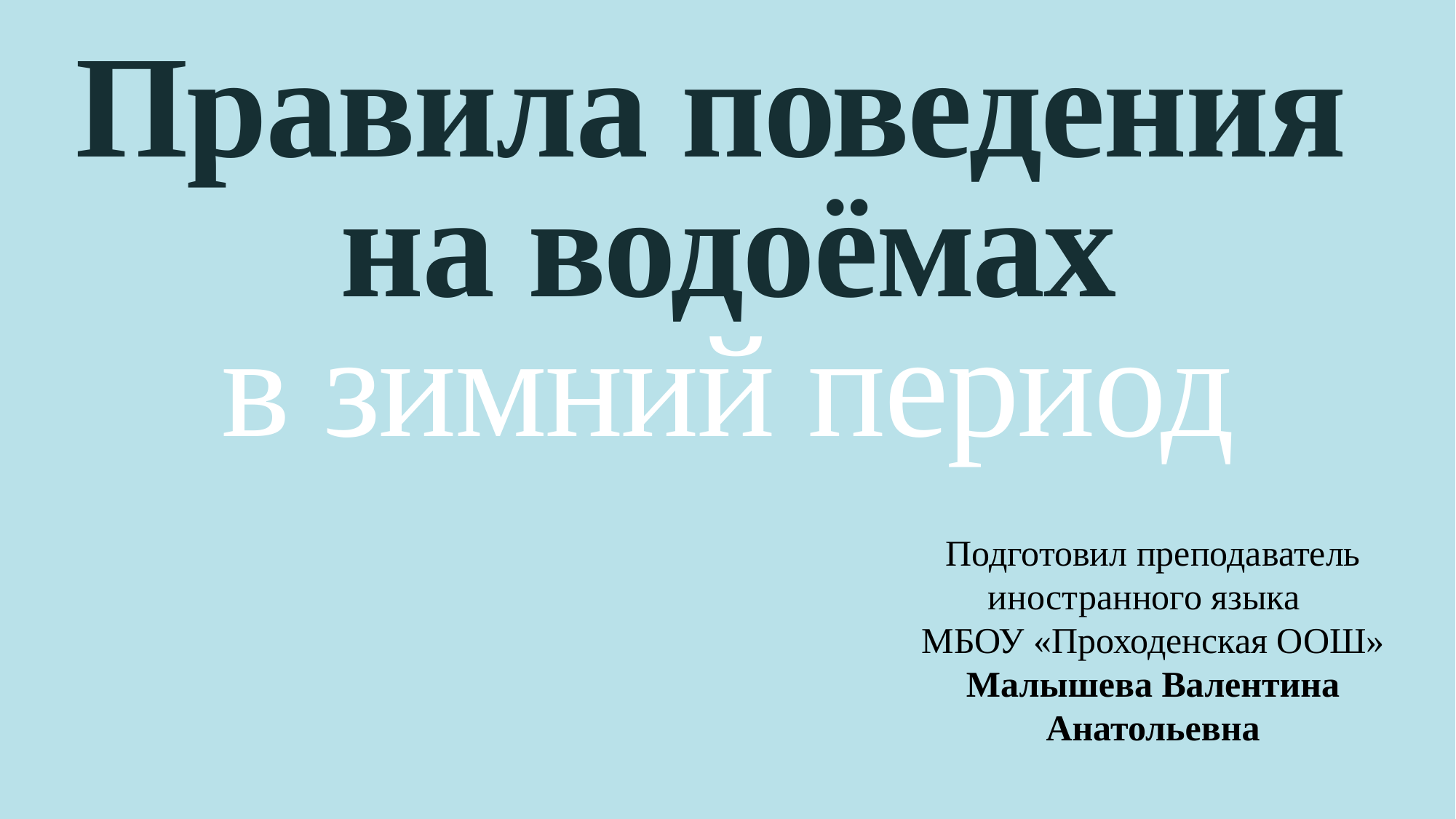

# Правила поведения на водоёмах в зимний период
Подготовил преподаватель иностранного языка
МБОУ «Проходенская ООШ»
Малышева Валентина Анатольевна